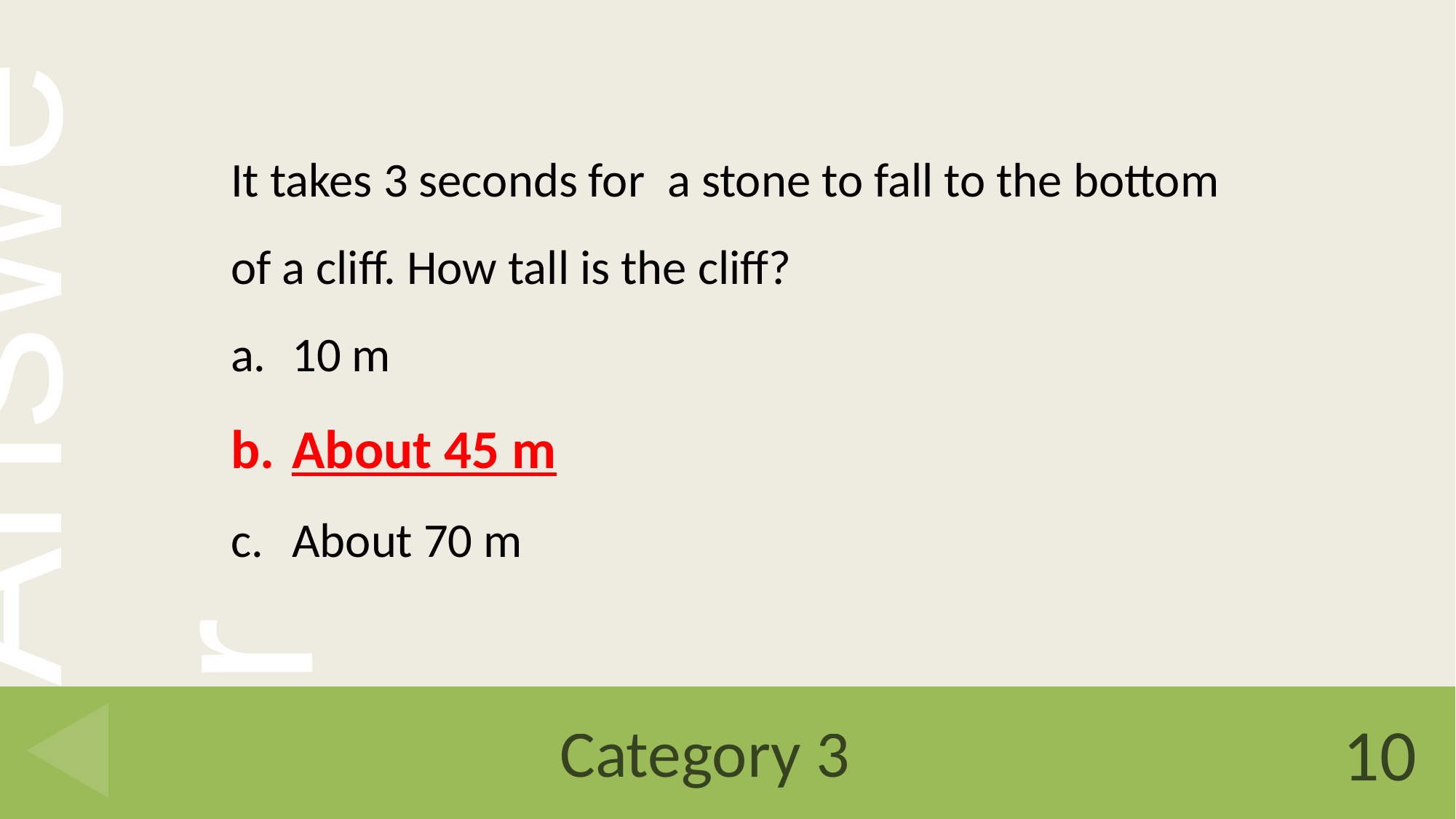

It takes 3 seconds for	a stone to fall to the bottom of a cliff. How tall is the cliff?
10 m
About 45 m
About 70 m
# Category 3
10